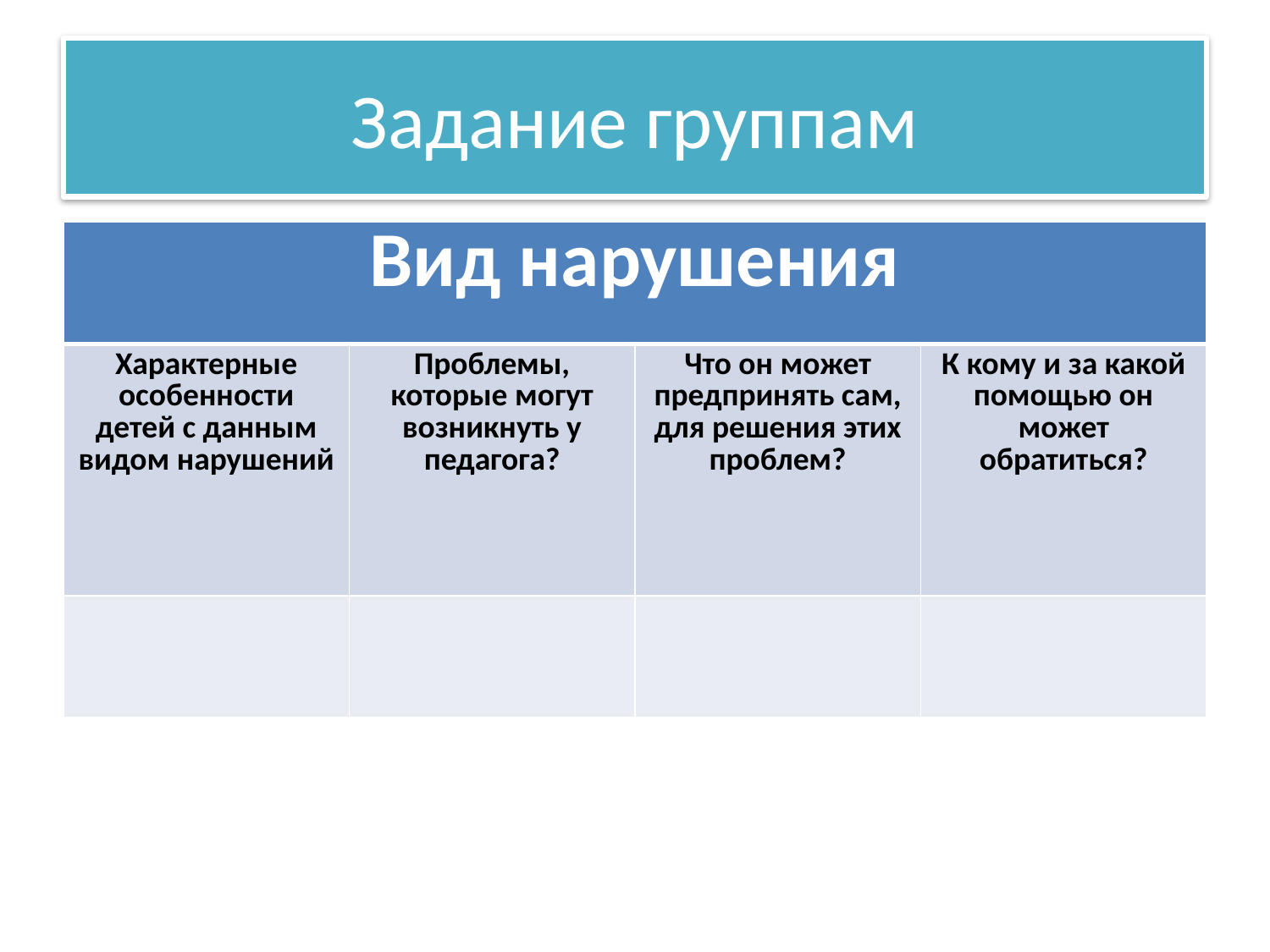

# Задание группам
| Вид нарушения |  |  |  |
| --- | --- | --- | --- |
| Характерные особенности детей с данным видом нарушений | Проблемы, которые могут возникнуть у педагога? | Что он может предпринять сам, для решения этих проблем? | К кому и за какой помощью он может обратиться? |
|  |  |  |  |